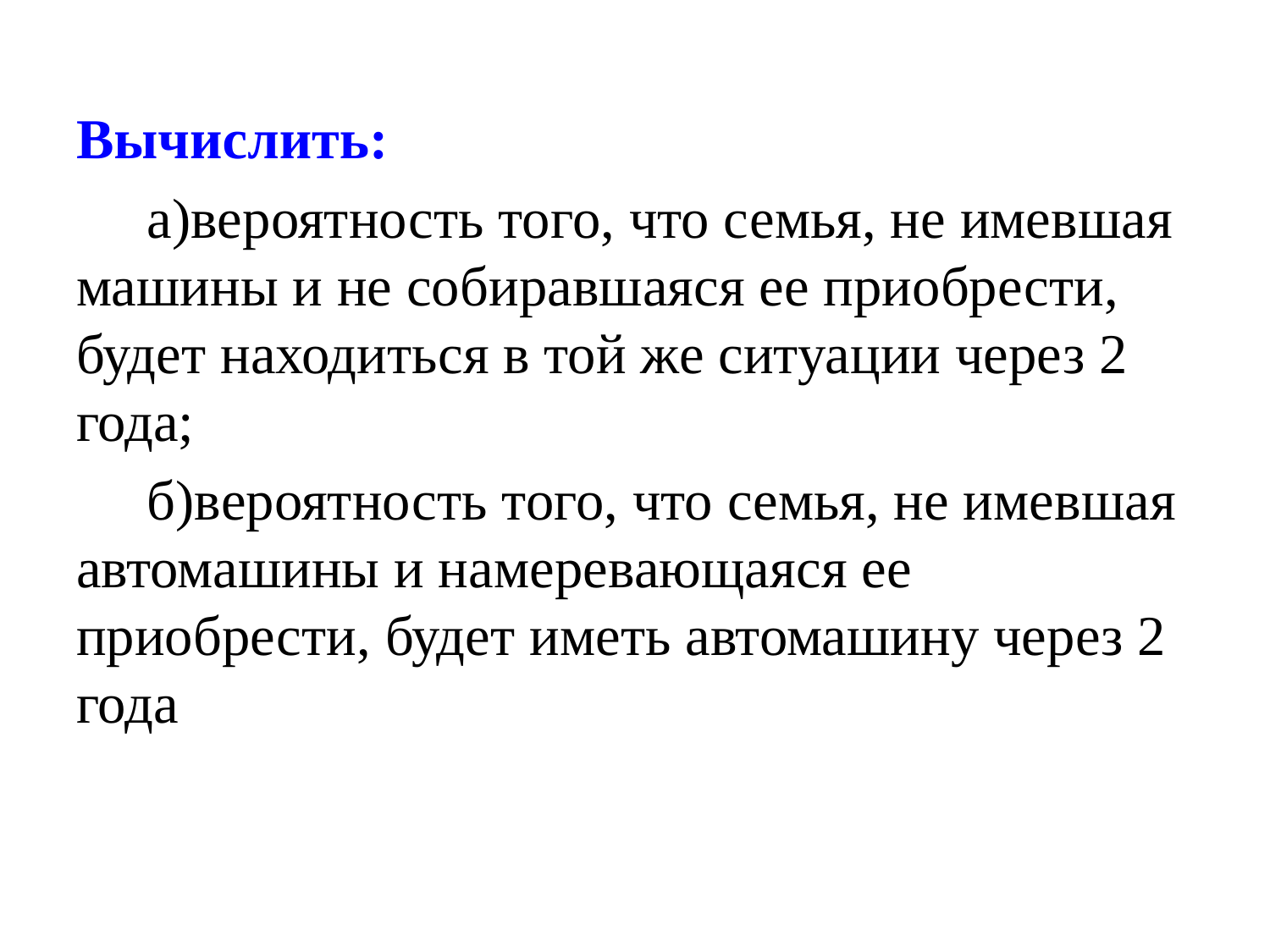

Вычислить:
     а)вероятность того, что семья, не имевшая машины и не собиравшаяся ее приобрести, будет находиться в той же ситуации через 2 года;
     б)вероятность того, что семья, не имевшая автомашины и намеревающаяся ее приобрести, будет иметь автомашину через 2 года